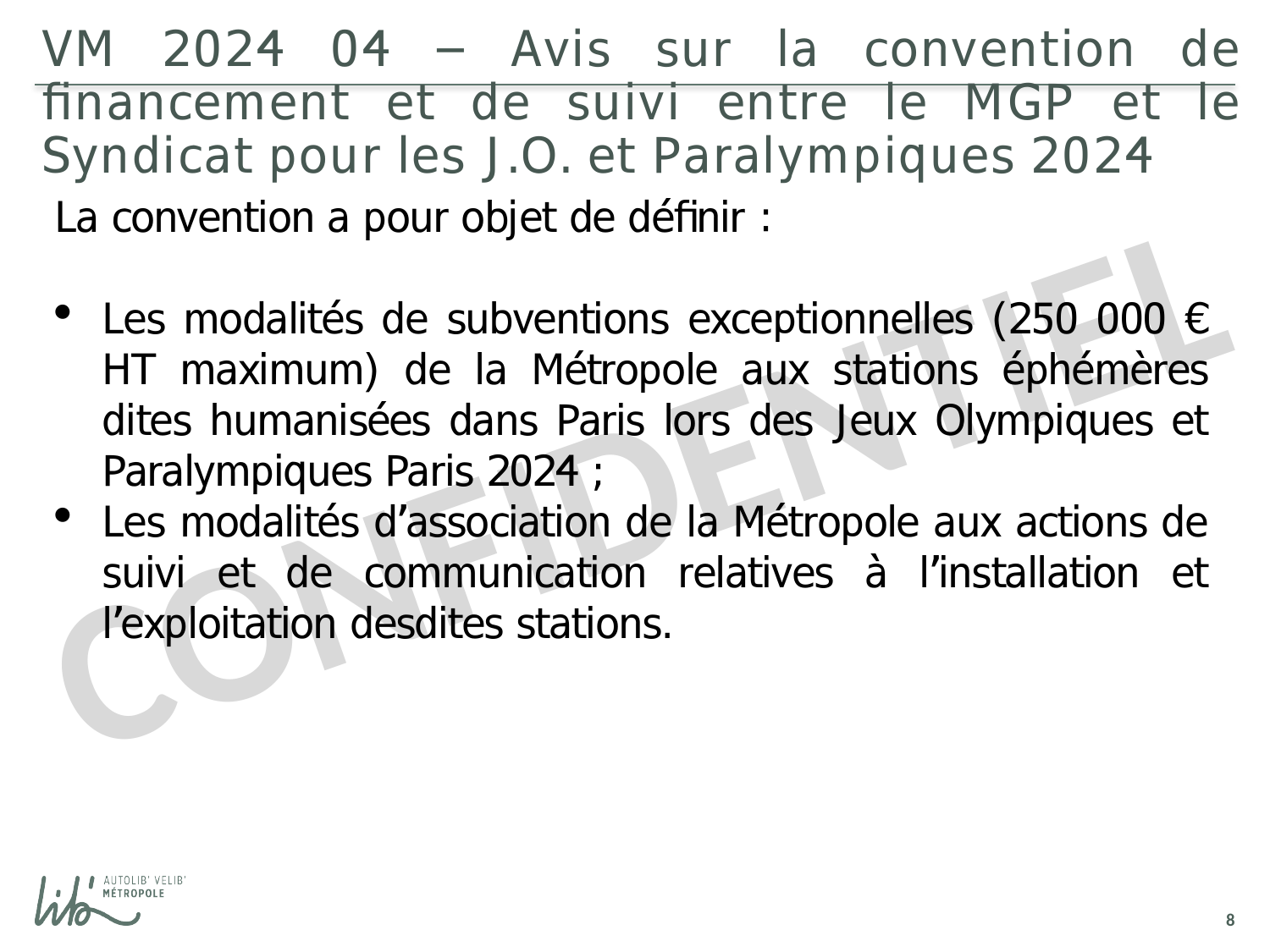

# VM 2024 04 – Avis sur la convention de financement et de suivi entre le MGP et le Syndicat pour les J.O. et Paralympiques 2024
La convention a pour objet de définir :

Les modalités de subventions exceptionnelles (250 000 € HT maximum) de la Métropole aux stations éphémères dites humanisées dans Paris lors des Jeux Olympiques et Paralympiques Paris 2024 ;
Les modalités d’association de la Métropole aux actions de suivi et de communication relatives à l’installation et l’exploitation desdites stations.